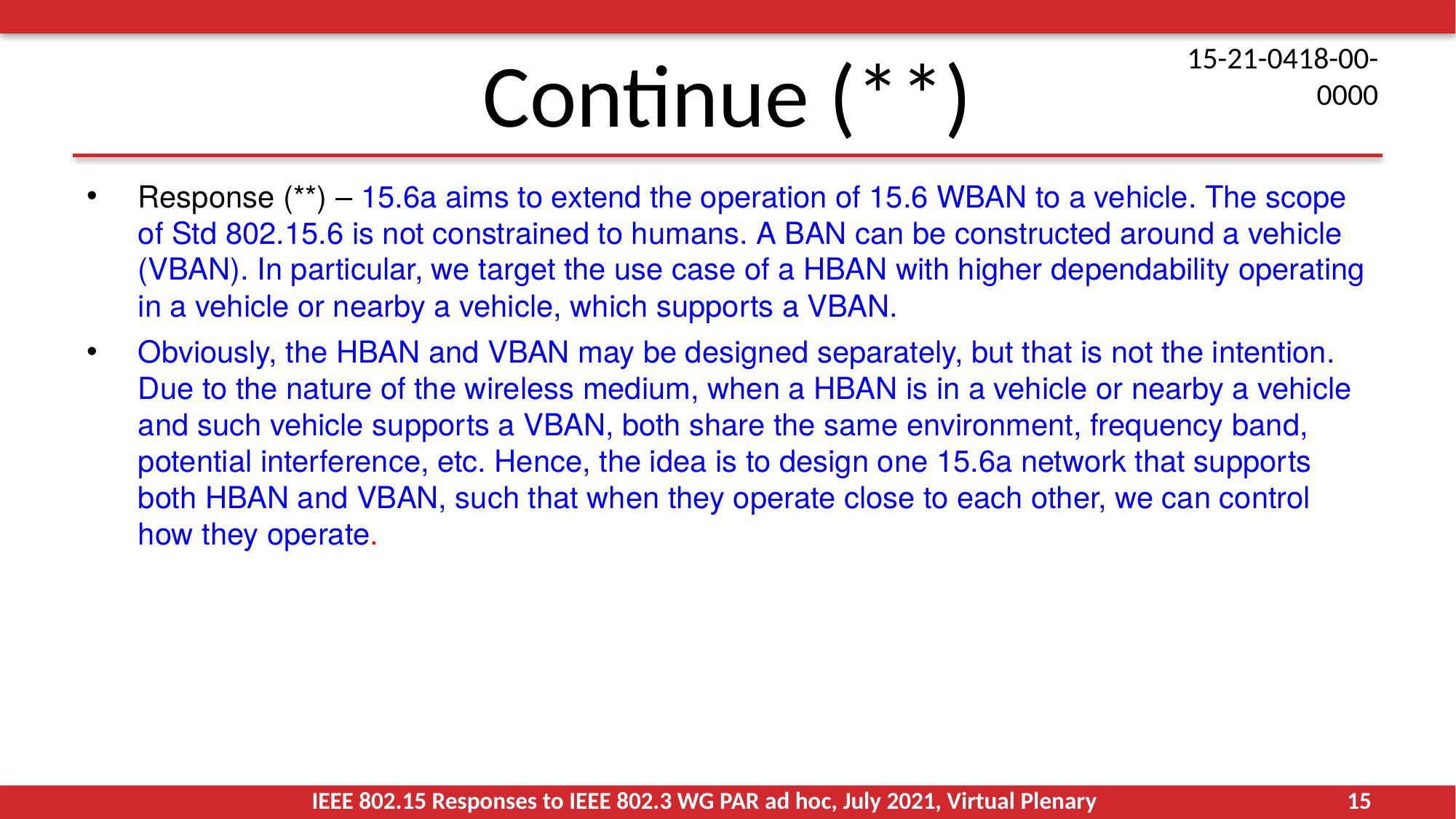

# Continue (**)
Response (**) – 15.6a aims to extend the operation of 15.6 WBAN to a vehicle. The scope of Std 802.15.6 is not constrained to humans. A BAN can be constructed around a vehicle (VBAN). In particular, we target the use case of a HBAN with higher dependability operating in a vehicle or nearby a vehicle, which supports a VBAN.
Obviously, the HBAN and VBAN may be designed separately, but that is not the intention. Due to the nature of the wireless medium, when a HBAN is in a vehicle or nearby a vehicle and such vehicle supports a VBAN, both share the same environment, frequency band, potential interference, etc. Hence, the idea is to design one 15.6a network that supports both HBAN and VBAN, such that when they operate close to each other, we can control how they operate.

IEEE 802.15 Responses to IEEE 802.3 WG PAR ad hoc, July 2021, Virtual Plenary
15